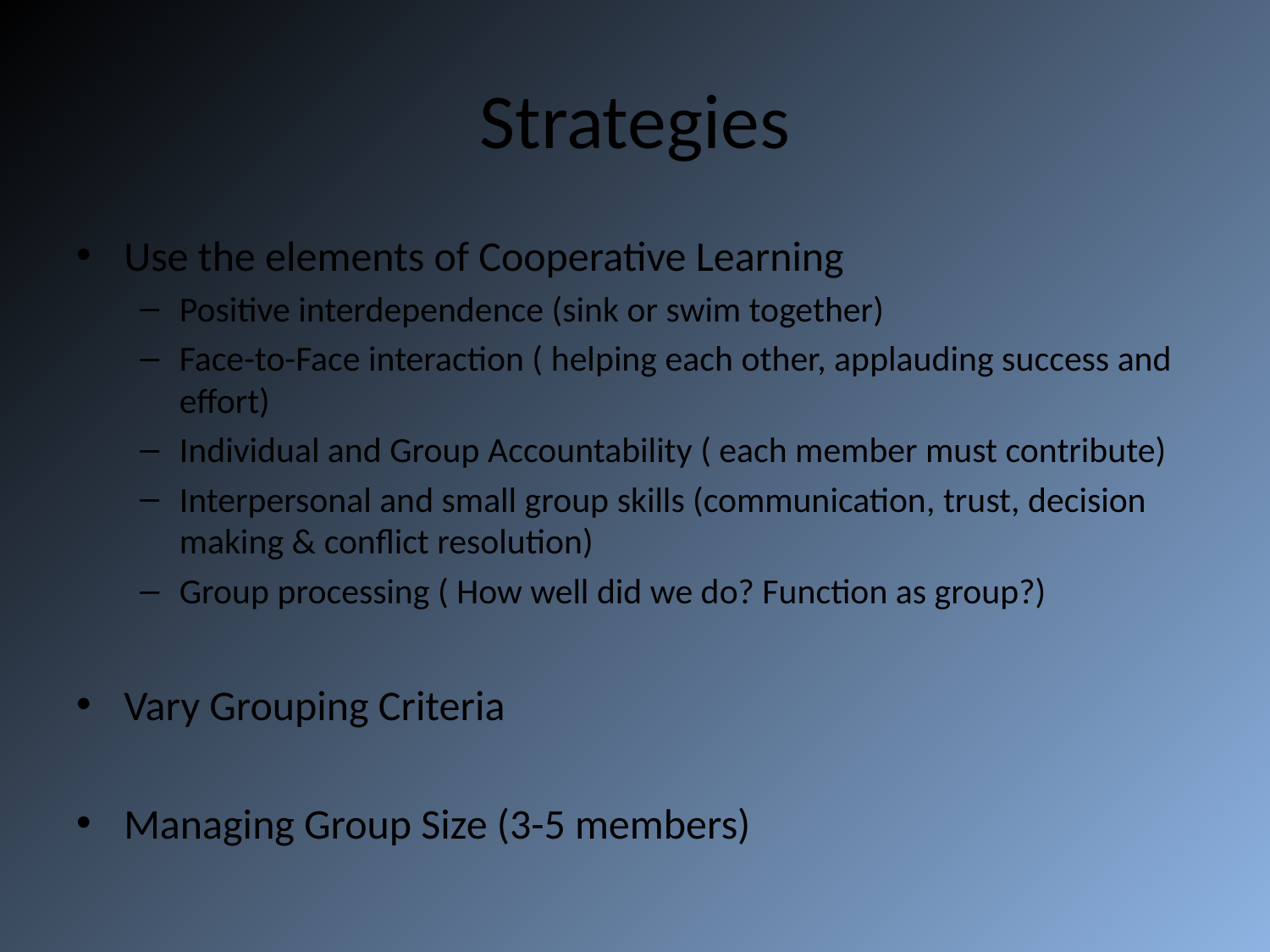

# Strategies
Use the elements of Cooperative Learning
Positive interdependence (sink or swim together)
Face-to-Face interaction ( helping each other, applauding success and effort)
Individual and Group Accountability ( each member must contribute)
Interpersonal and small group skills (communication, trust, decision making & conflict resolution)
Group processing ( How well did we do? Function as group?)

Vary Grouping Criteria

Managing Group Size (3-5 members)